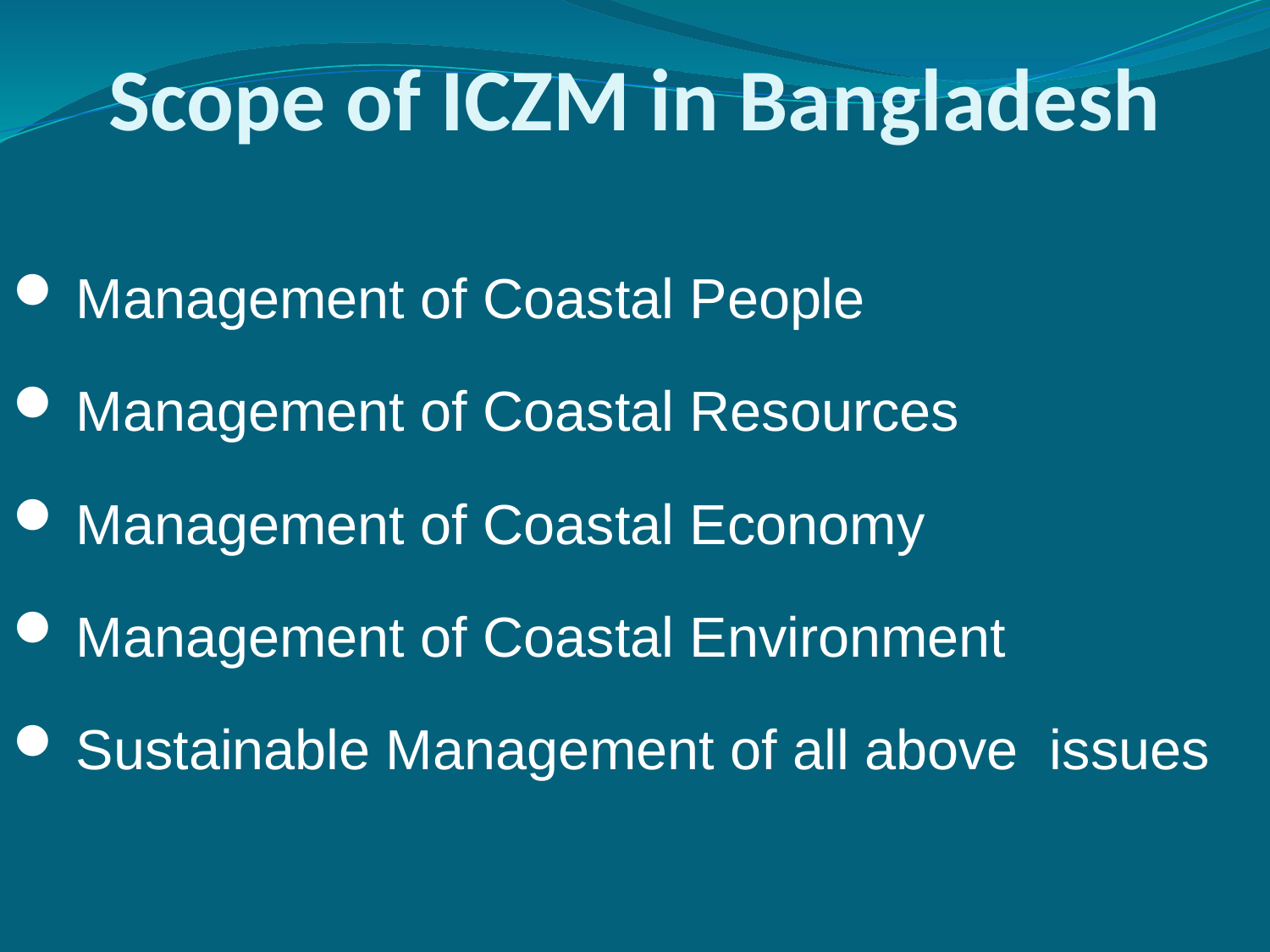

# Scope of ICZM in Bangladesh
Management of Coastal People
Management of Coastal Resources
Management of Coastal Economy
Management of Coastal Environment
Sustainable Management of all above  issues